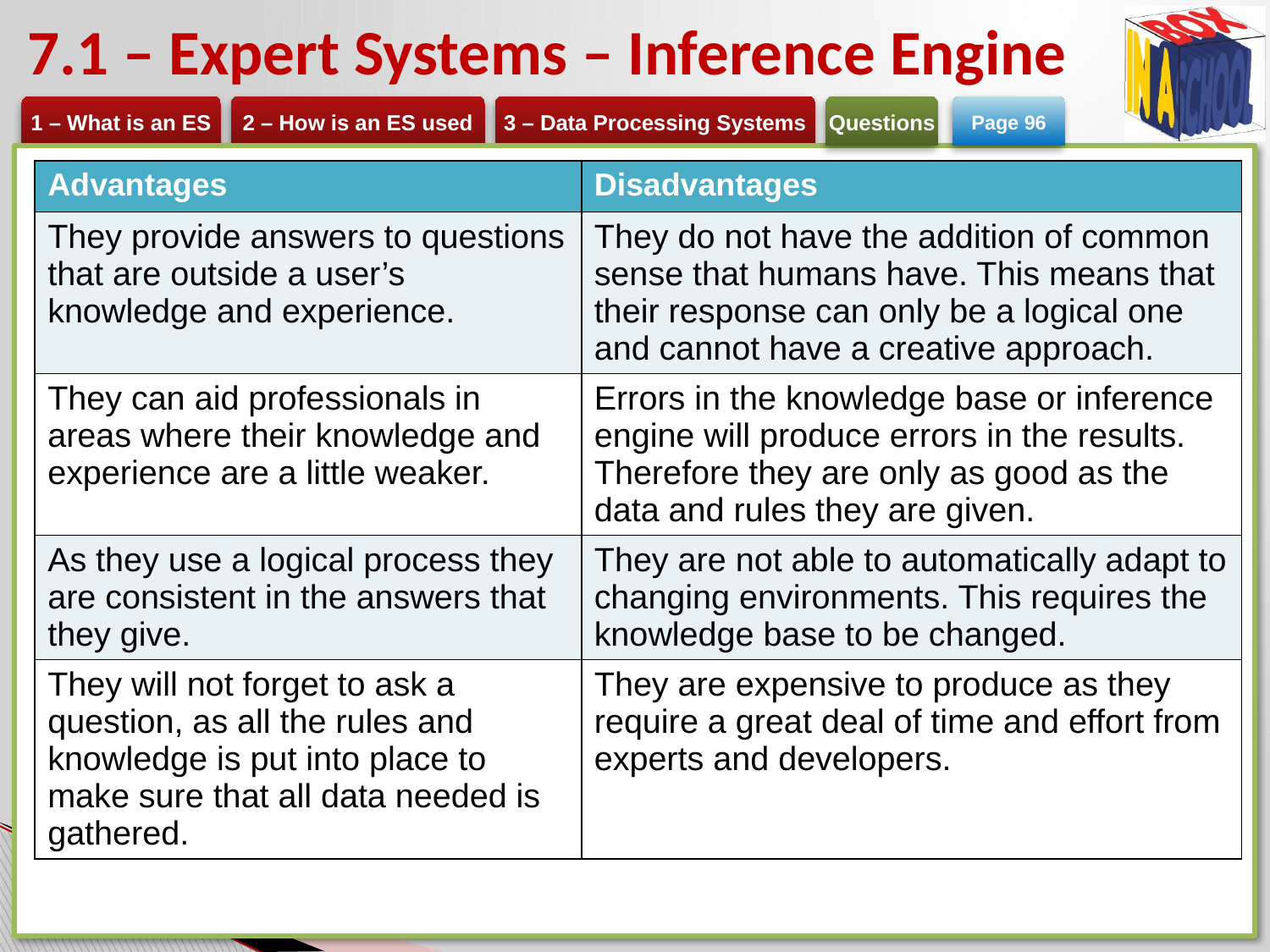

# 7.1 – Expert Systems – Inference Engine
Page 96
| Advantages | Disadvantages |
| --- | --- |
| They provide answers to questions that are outside a user’s knowledge and experience. | They do not have the addition of common sense that humans have. This means that their response can only be a logical one and cannot have a creative approach. |
| They can aid professionals in areas where their knowledge and experience are a little weaker. | Errors in the knowledge base or inference engine will produce errors in the results. Therefore they are only as good as the data and rules they are given. |
| As they use a logical process they are consistent in the answers that they give. | They are not able to automatically adapt to changing environments. This requires the knowledge base to be changed. |
| They will not forget to ask a question, as all the rules and knowledge is put into place to make sure that all data needed is gathered. | They are expensive to produce as they require a great deal of time and effort from experts and developers. |